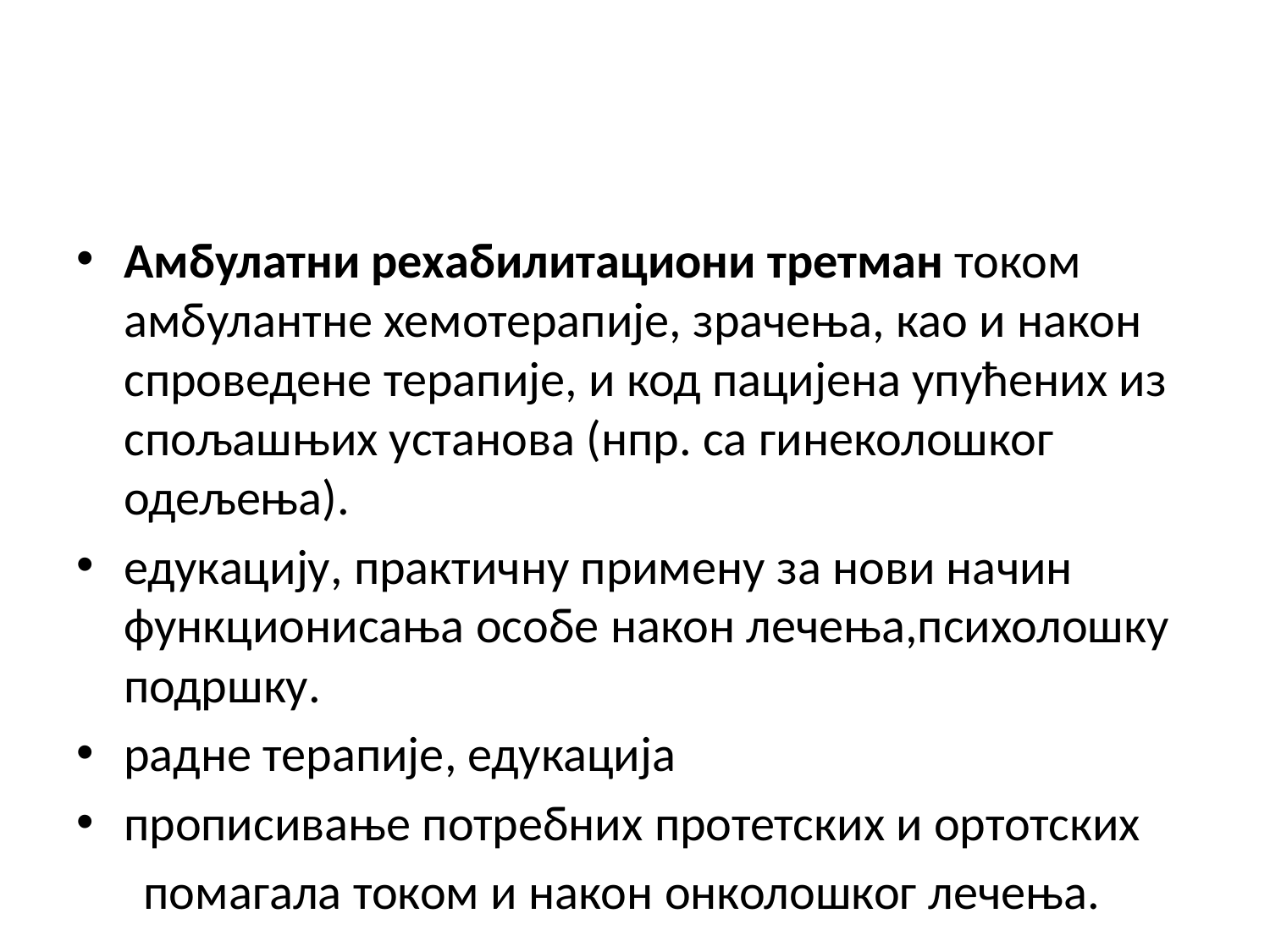

#
Амбулатни рехабилитациони третман током амбулантне хемотерапије, зрачења, као и након спроведене терапије, и код пацијена упућених из спољашњих установа (нпр. са гинеколошког одељења).
едукацију, практичну примену за нови начин функционисања особе након лечења,психолошку подршку.
радне терапије, едукација
прописивање потребних протетских и ортотских
      помагала током и након онколошког лечења.